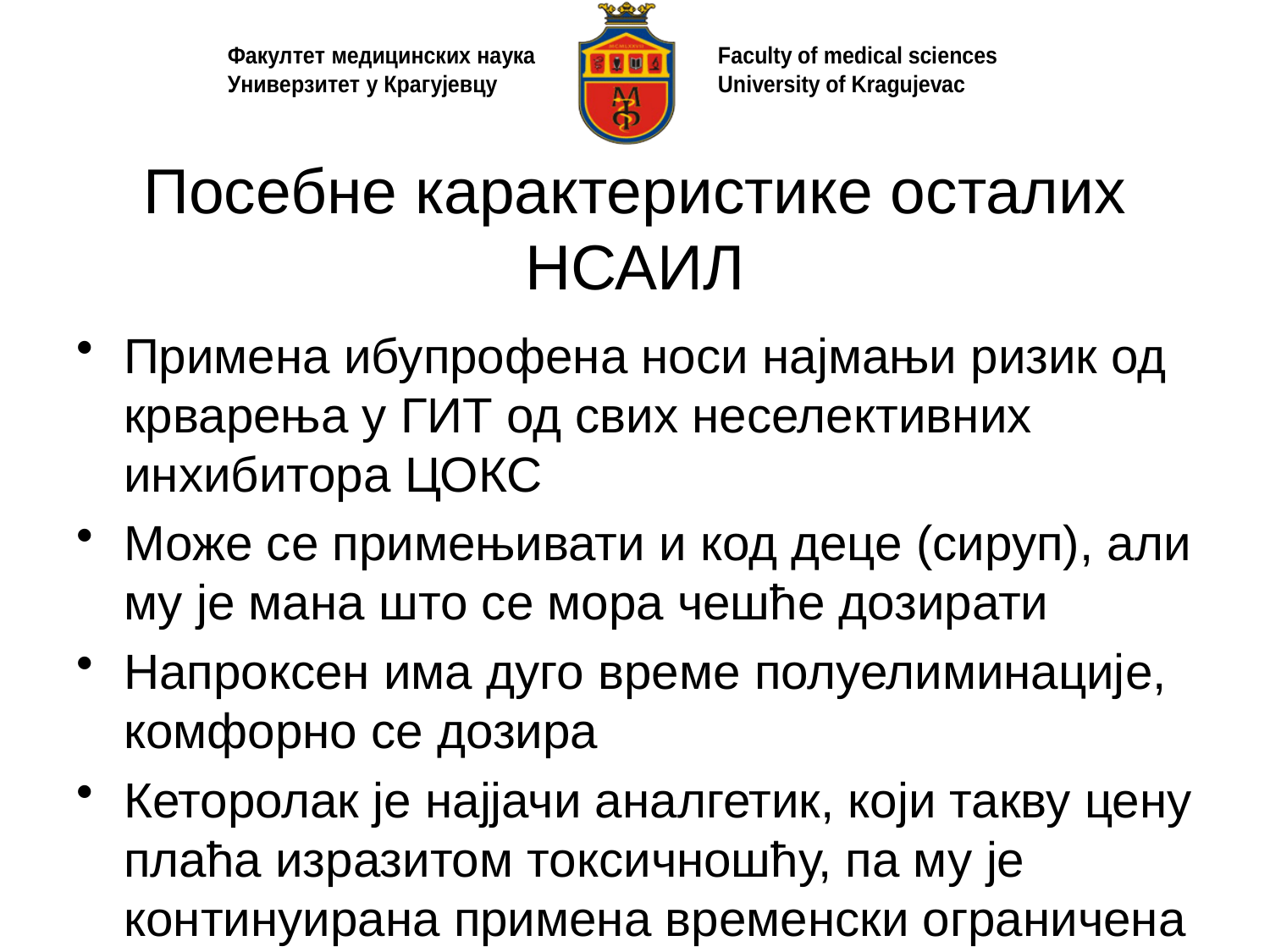

# Посебне карактеристике осталих НСАИЛ
Примена ибупрофена носи најмањи ризик од крварења у ГИТ од свих неселективних инхибитора ЦОКС
Може се примењивати и код деце (сируп), али му је мана што се мора чешће дозирати
Напроксен има дуго време полуелиминације, комфорно се дозира
Кеторолак је најјачи аналгетик, који такву цену плаћа изразитом токсичношћу, па му је континуирана примена временски ограничена